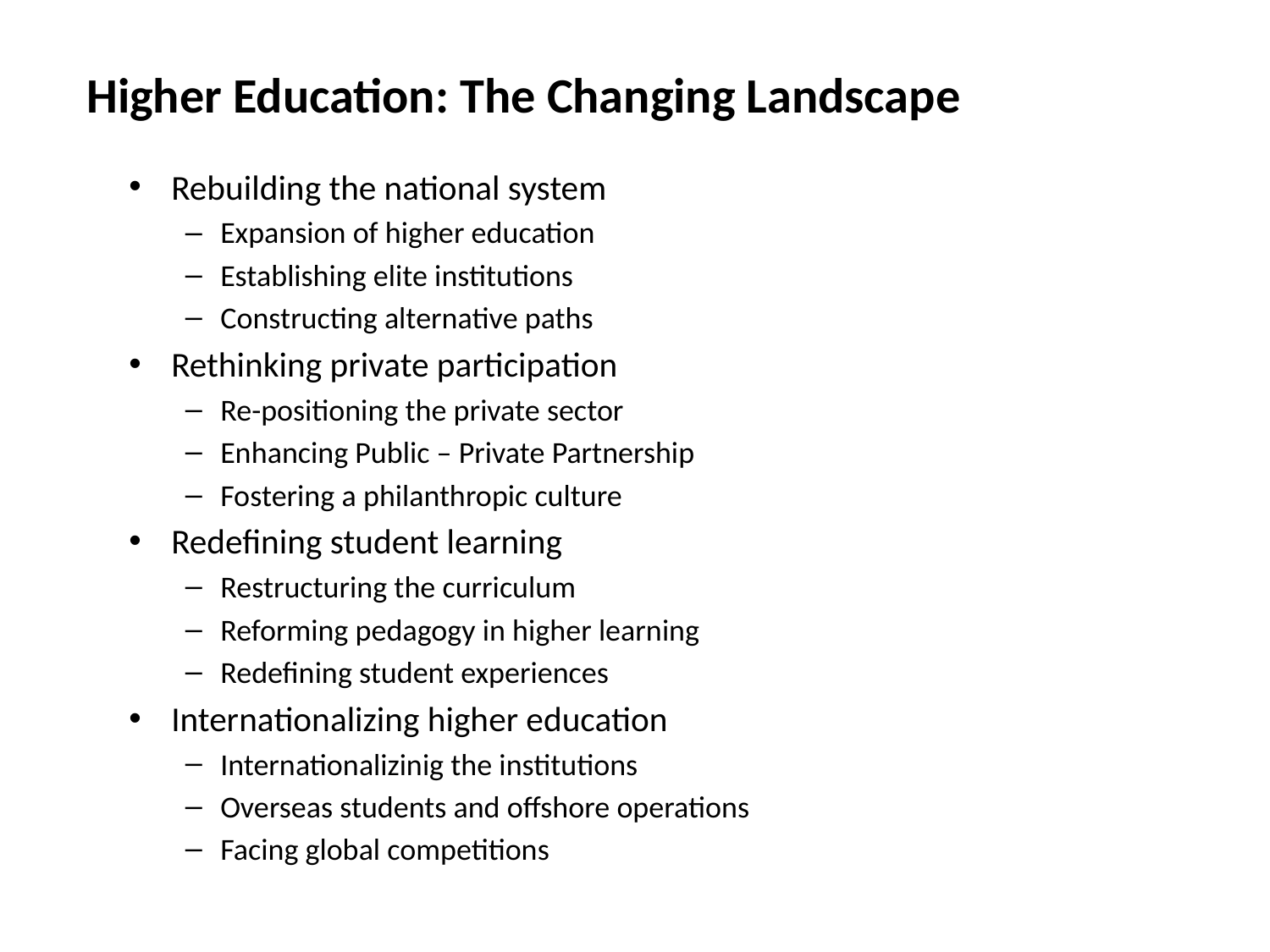

# Higher Education: The Changing Landscape
Rebuilding the national system
Expansion of higher education
Establishing elite institutions
Constructing alternative paths
Rethinking private participation
Re-positioning the private sector
Enhancing Public – Private Partnership
Fostering a philanthropic culture
Redefining student learning
Restructuring the curriculum
Reforming pedagogy in higher learning
Redefining student experiences
Internationalizing higher education
Internationalizinig the institutions
Overseas students and offshore operations
Facing global competitions